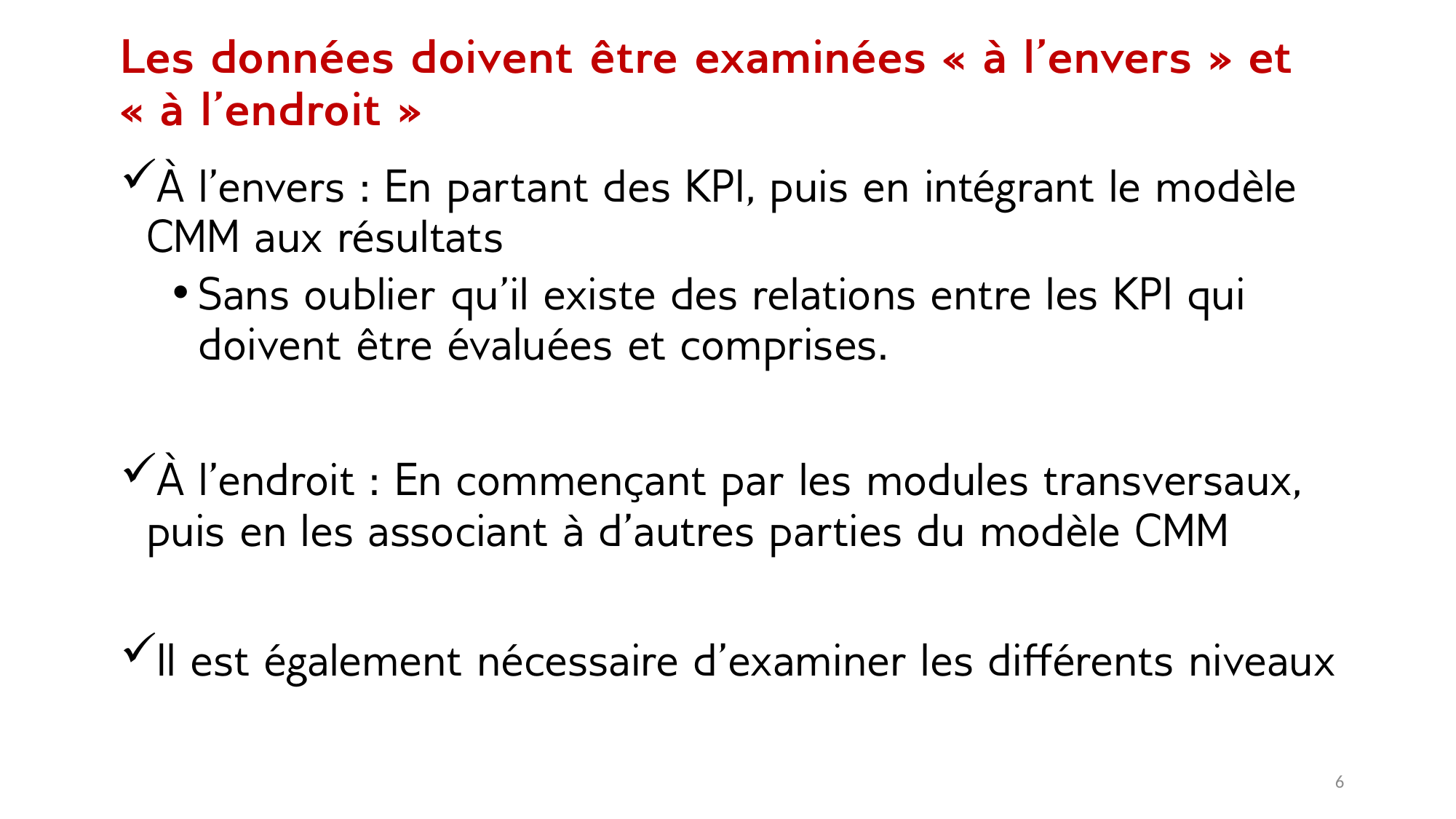

# Les données doivent être examinées « à l’envers » et « à l’endroit »
À l’envers : En partant des KPI, puis en intégrant le modèle CMM aux résultats
Sans oublier qu’il existe des relations entre les KPI qui doivent être évaluées et comprises.

À l’endroit : En commençant par les modules transversaux, puis en les associant à d’autres parties du modèle CMM

Il est également nécessaire d’examiner les différents niveaux

6